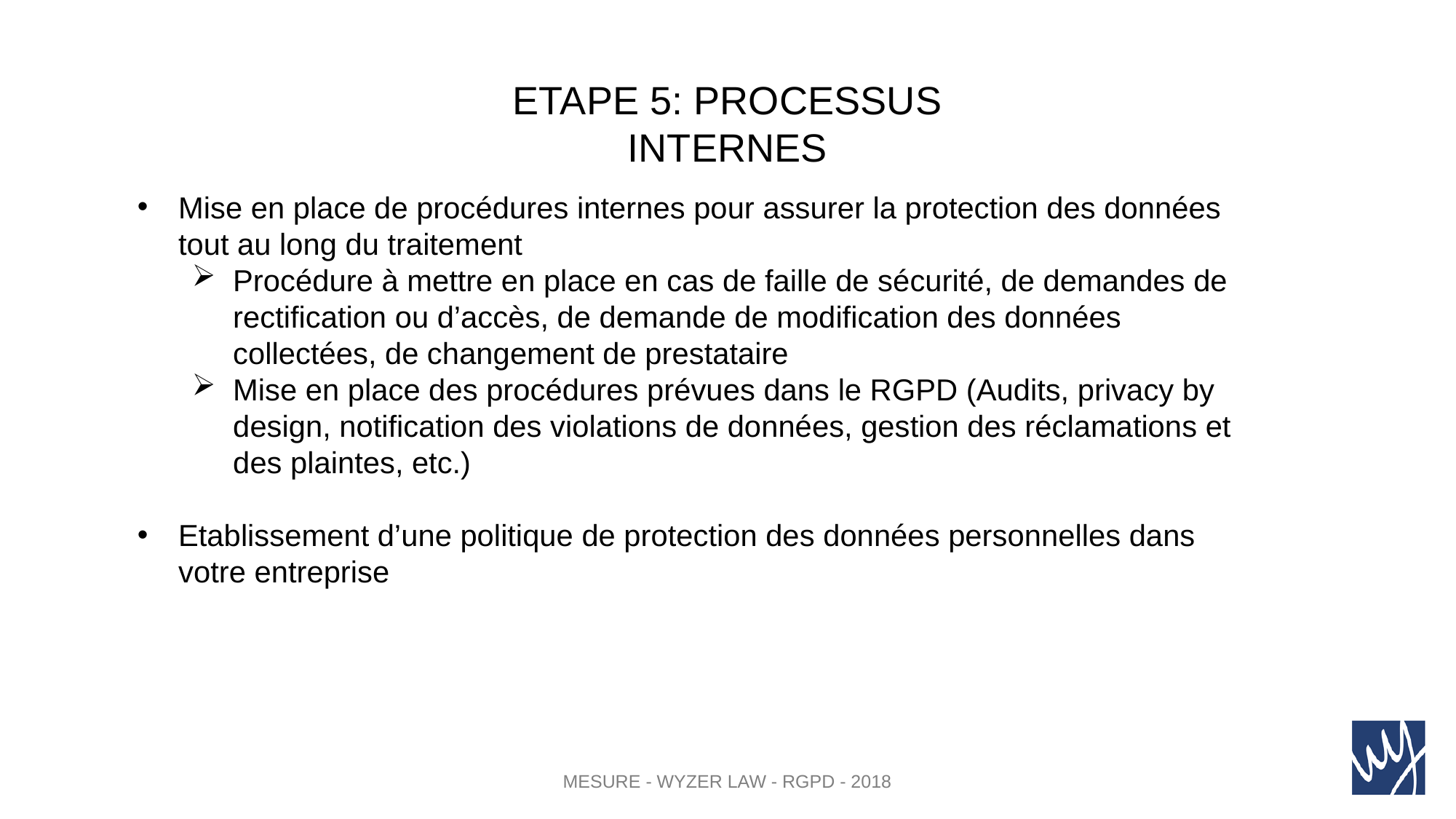

ETAPE 5: PROCESSUS INTERNES
Mise en place de procédures internes pour assurer la protection des données tout au long du traitement
Procédure à mettre en place en cas de faille de sécurité, de demandes de rectification ou d’accès, de demande de modification des données collectées, de changement de prestataire
Mise en place des procédures prévues dans le RGPD (Audits, privacy by design, notification des violations de données, gestion des réclamations et des plaintes, etc.)

Etablissement d’une politique de protection des données personnelles dans votre entreprise

MESURE - WYZER LAW - RGPD - 2018